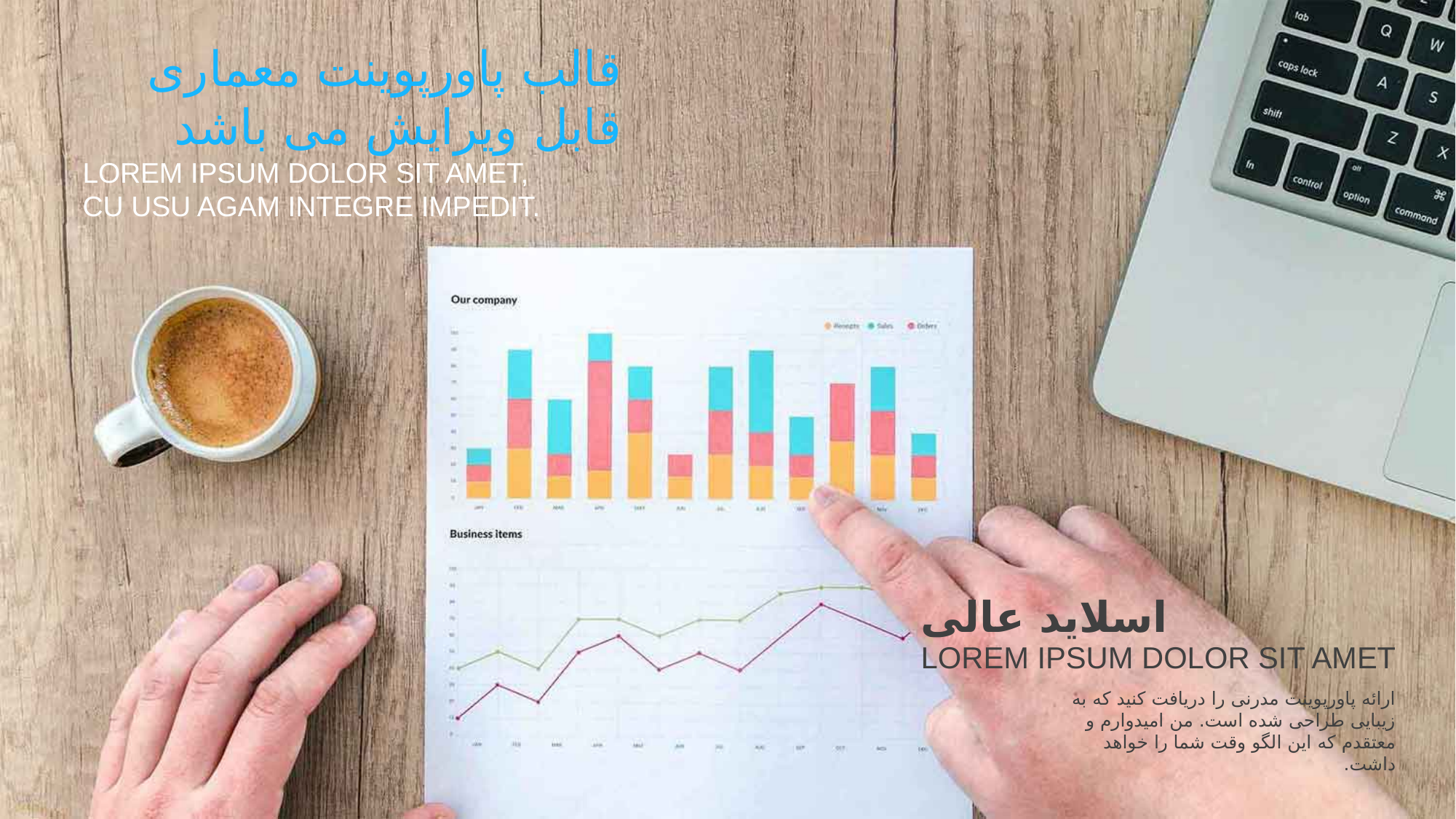

قالب پاورپوینت معماری قابل ویرایش می باشد
LOREM IPSUM DOLOR SIT AMET,
CU USU AGAM INTEGRE IMPEDIT.
اسلاید عالی
LOREM IPSUM DOLOR SIT AMET
ارائه پاورپوینت مدرنی را دریافت کنید که به زیبایی طراحی شده است. من امیدوارم و معتقدم که این الگو وقت شما را خواهد داشت.